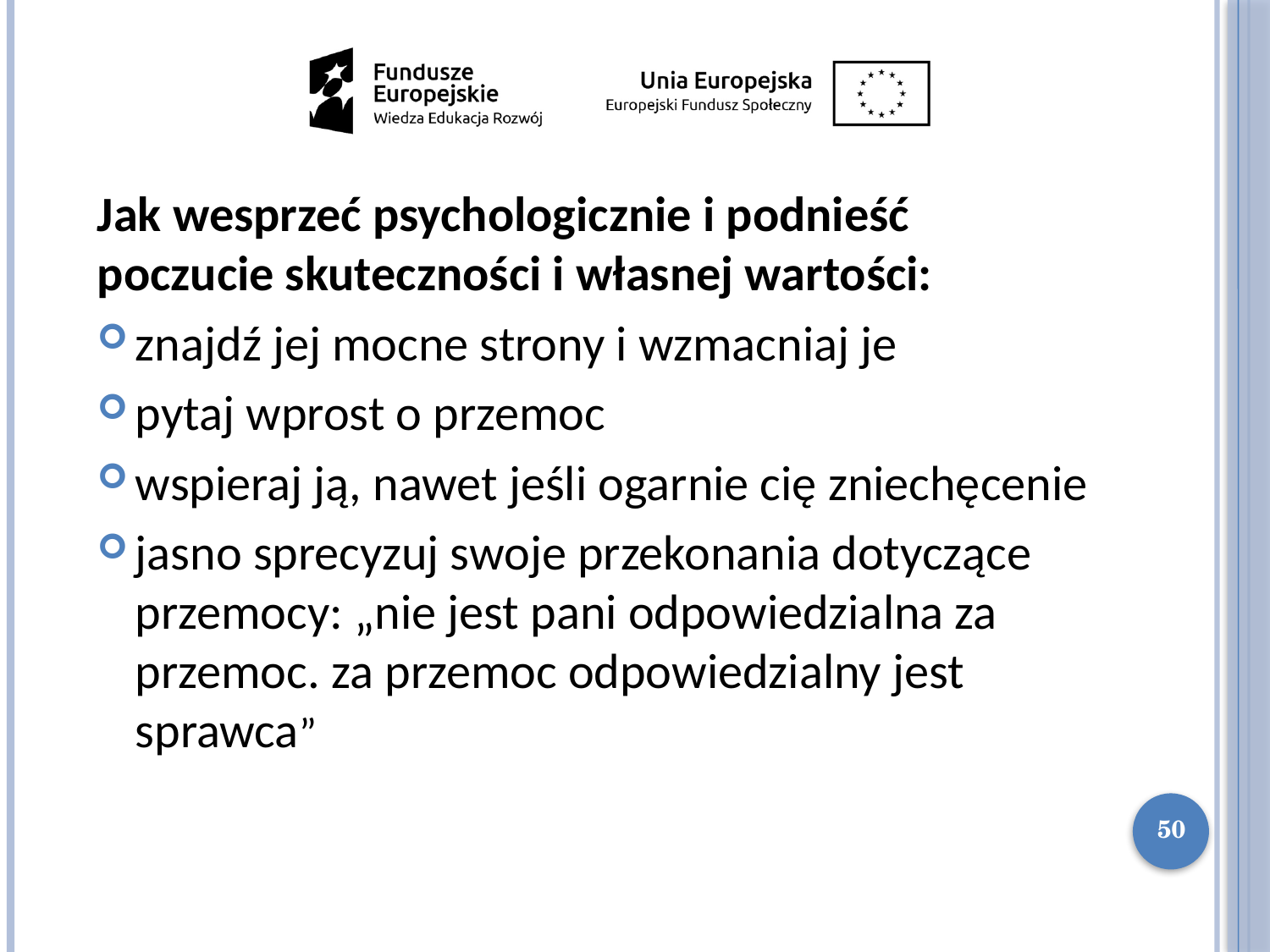

Jak wesprzeć psychologicznie i podnieść poczucie skuteczności i własnej wartości:
znajdź jej mocne strony i wzmacniaj je
pytaj wprost o przemoc
wspieraj ją, nawet jeśli ogarnie cię zniechęcenie
jasno sprecyzuj swoje przekonania dotyczące przemocy: „nie jest pani odpowiedzialna za przemoc. za przemoc odpowiedzialny jest sprawca”
50